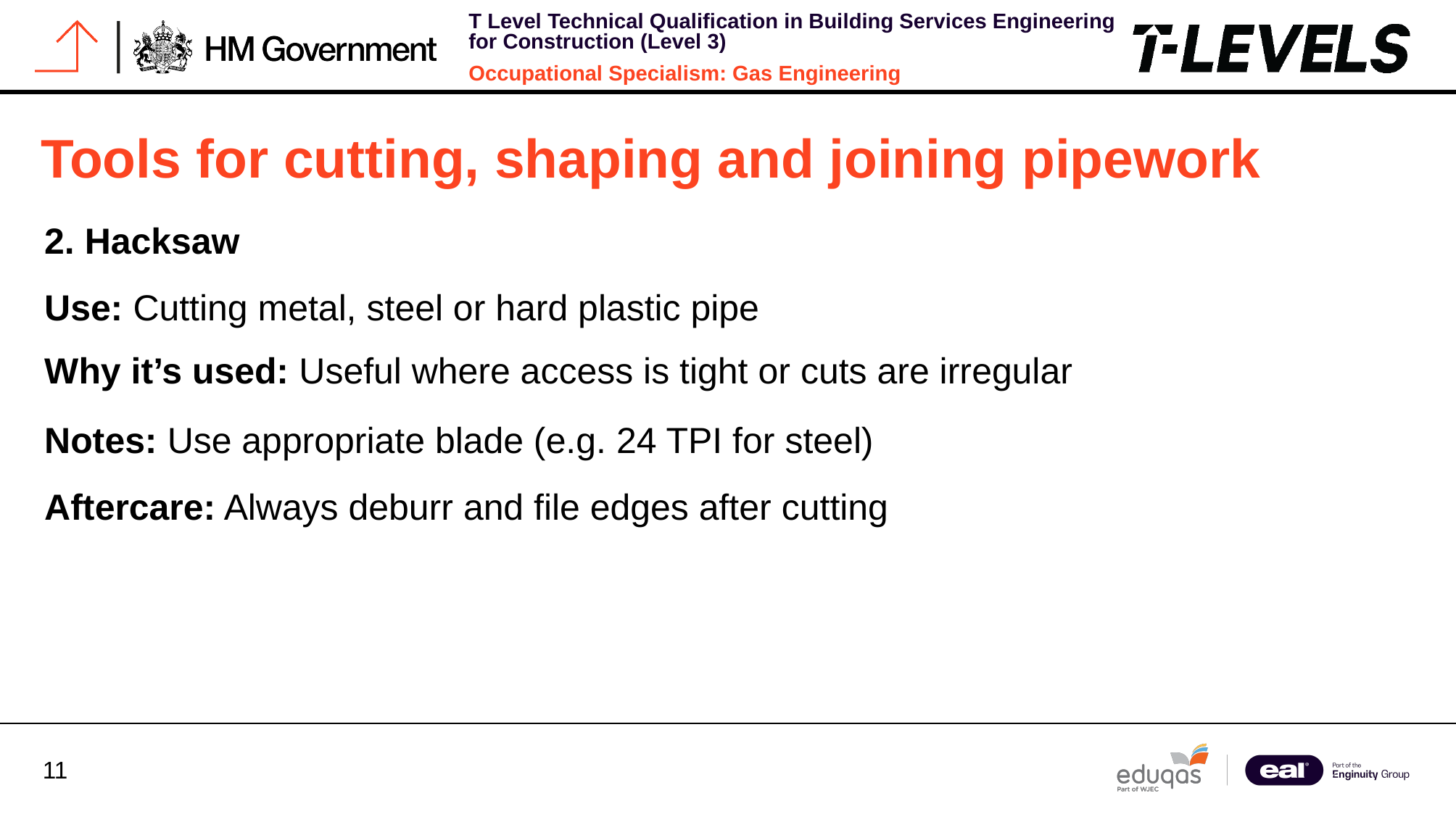

# Tools for cutting, shaping and joining pipework

2. Hacksaw
Use: Cutting metal, steel or hard plastic pipe
Why it’s used: Useful where access is tight or cuts are irregular
Notes: Use appropriate blade (e.g. 24 TPI for steel)
Aftercare: Always deburr and file edges after cutting